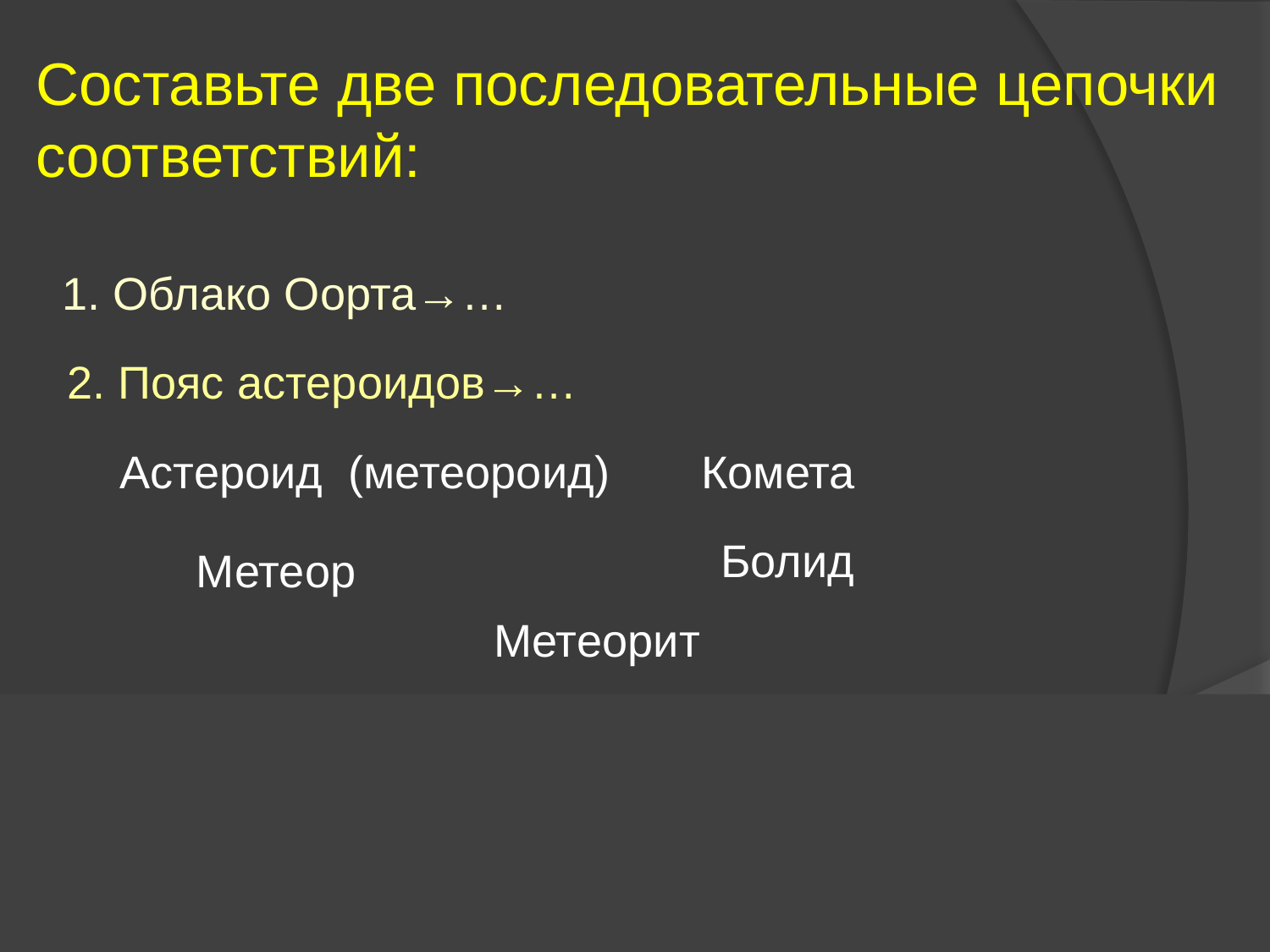

# Составьте две последовательные цепочки  соответствий:

1. Облако Оорта→…
2. Пояс астероидов→…
 Астероид  (метеороид)

Комета
Болид
Метеор

Метеорит

1. Облако Оорта → Комета→ Метеор

2. Пояс астероидов→ Астероид (метеороид)→ Болид→ Метеорит